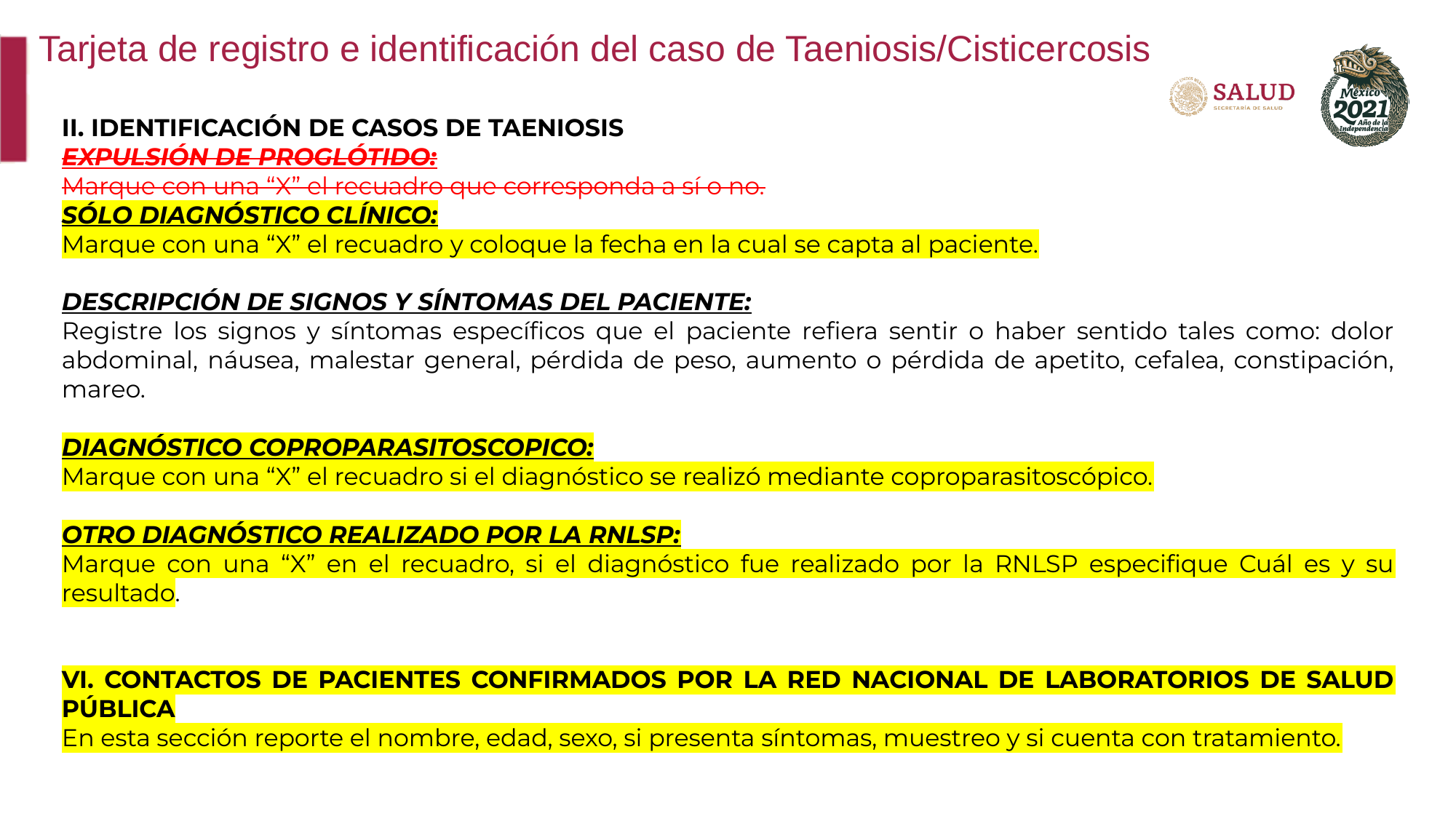

Tarjeta de registro e identificación del caso de Taeniosis/Cisticercosis
II. IDENTIFICACIÓN DE CASOS DE TAENIOSIS
EXPULSIÓN DE PROGLÓTIDO:
Marque con una “X” el recuadro que corresponda a sí o no.
SÓLO DIAGNÓSTICO CLÍNICO:
Marque con una “X” el recuadro y coloque la fecha en la cual se capta al paciente.

DESCRIPCIÓN DE SIGNOS Y SÍNTOMAS DEL PACIENTE:
Registre los signos y síntomas específicos que el paciente refiera sentir o haber sentido tales como: dolor abdominal, náusea, malestar general, pérdida de peso, aumento o pérdida de apetito, cefalea, constipación, mareo.

DIAGNÓSTICO COPROPARASITOSCOPICO:
Marque con una “X” el recuadro si el diagnóstico se realizó mediante coproparasitoscópico.

OTRO DIAGNÓSTICO REALIZADO POR LA RNLSP:
Marque con una “X” en el recuadro, si el diagnóstico fue realizado por la RNLSP especifique Cuál es y su resultado.

VI. CONTACTOS DE PACIENTES CONFIRMADOS POR LA RED NACIONAL DE LABORATORIOS DE SALUD PÚBLICA
En esta sección reporte el nombre, edad, sexo, si presenta síntomas, muestreo y si cuenta con tratamiento.